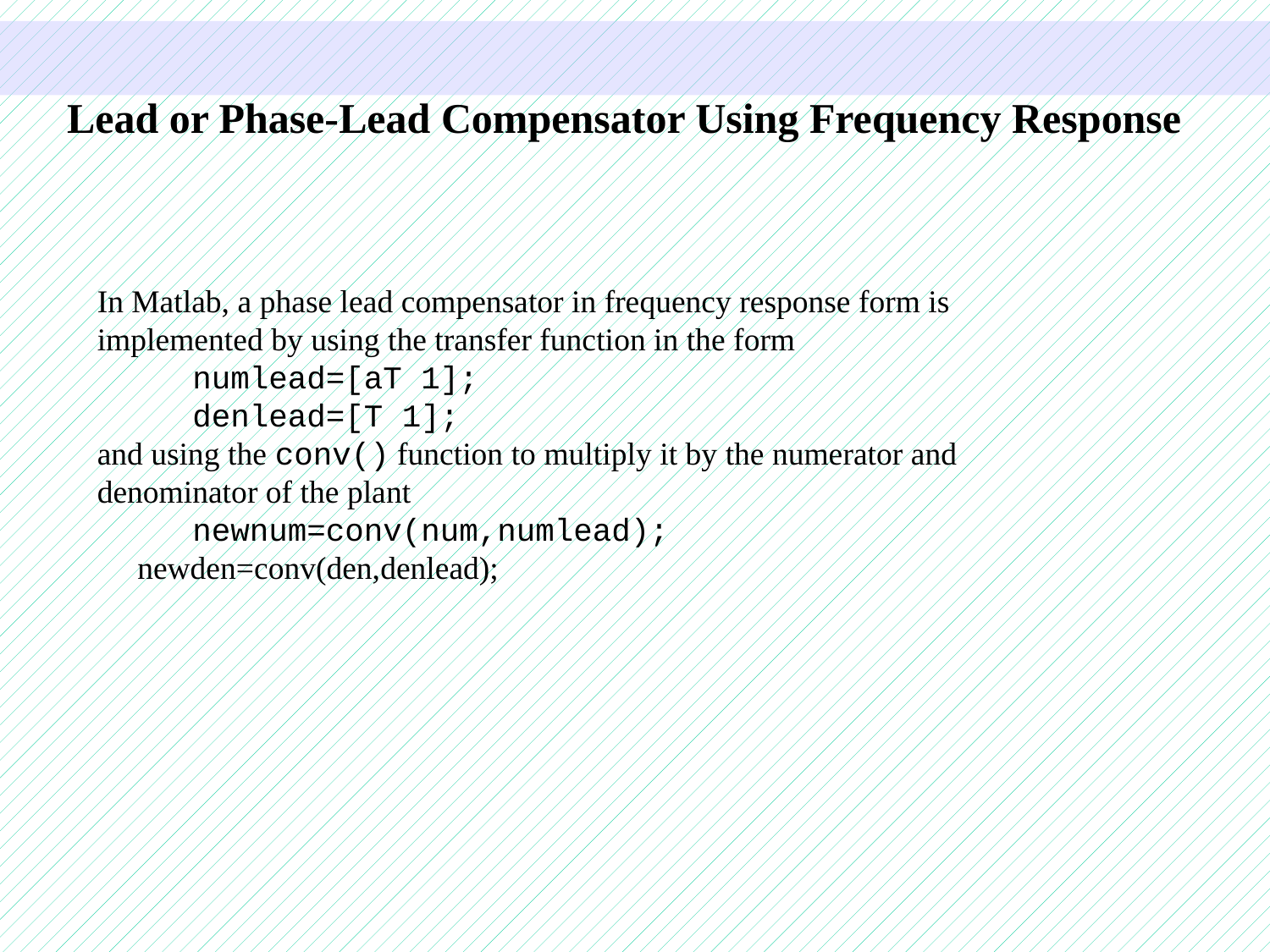

Lead or Phase-Lead Compensator Using Frequency Response
In Matlab, a phase lead compensator in frequency response form is implemented by using the transfer function in the form
     numlead=[aT 1];
     denlead=[T 1];
and using the conv() function to multiply it by the numerator and denominator of the plant
     newnum=conv(num,numlead);
     newden=conv(den,denlead);